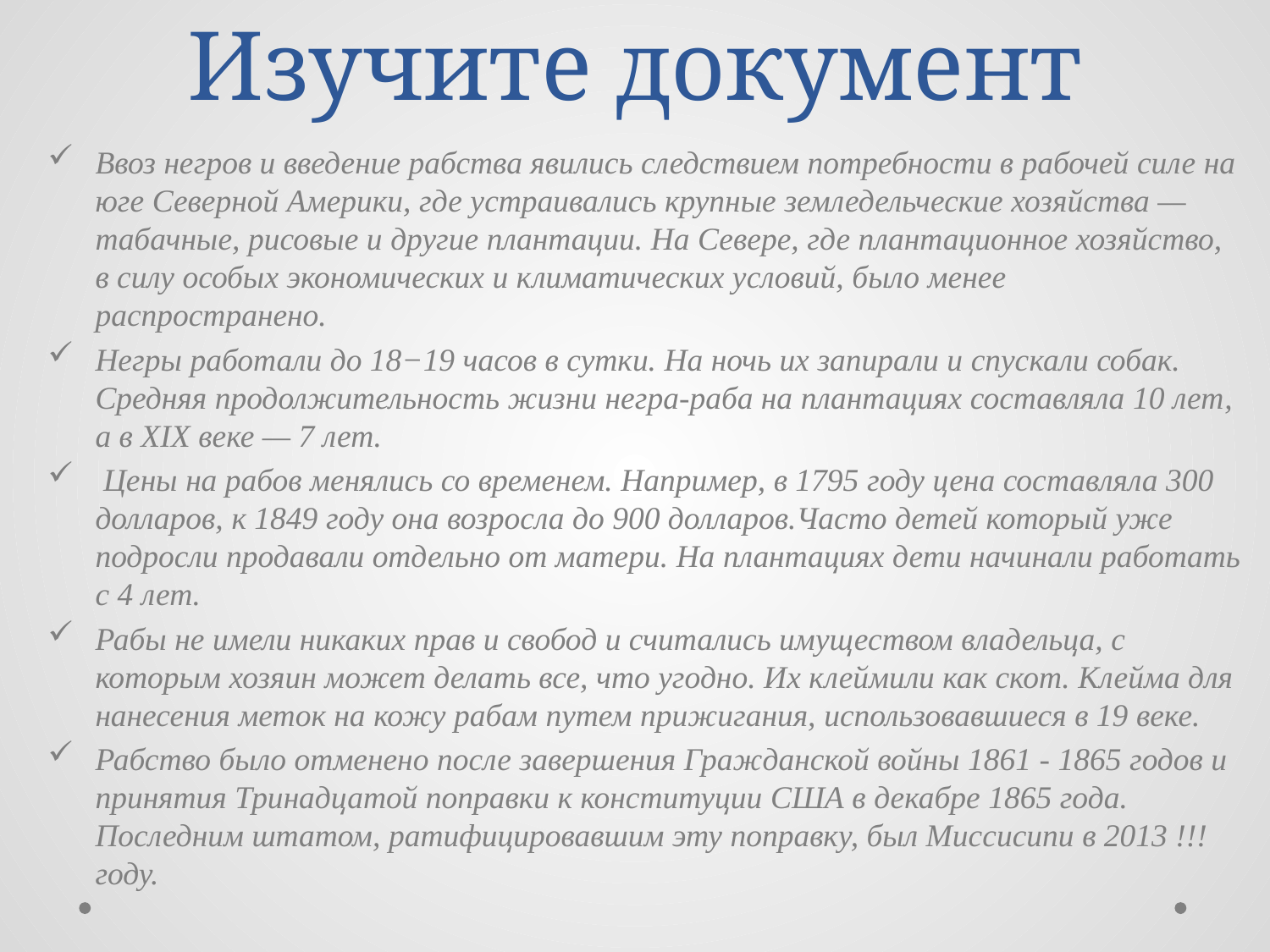

# Изучите документ
Ввоз негров и введение рабства явились следствием потребности в рабочей силе на юге Северной Америки, где устраивались крупные земледельческие хозяйства — табачные, рисовые и другие плантации. На Севере, где плантационное хозяйство, в силу особых экономических и климатических условий, было менее распространено.
Негры работали до 18−19 часов в сутки. На ночь их запирали и спускали собак. Средняя продолжительность жизни негра-раба на плантациях составляла 10 лет, а в XIX веке — 7 лет.
 Цены на рабов менялись со временем. Например, в 1795 году цена составляла 300 долларов, к 1849 году она возросла до 900 долларов.Часто детей который уже подросли продавали отдельно от матери. На плантациях дети начинали работать с 4 лет.
Рабы не имели никаких прав и свобод и считались имуществом владельца, с которым хозяин может делать все, что угодно. Их клеймили как скот. Клейма для нанесения меток на кожу рабам путем прижигания, использовавшиеся в 19 веке.
Рабство было отменено после завершения Гражданской войны 1861 - 1865 годов и принятия Тринадцатой поправки к конституции США в декабре 1865 года. Последним штатом, ратифицировавшим эту поправку, был Миссисипи в 2013 !!! году.